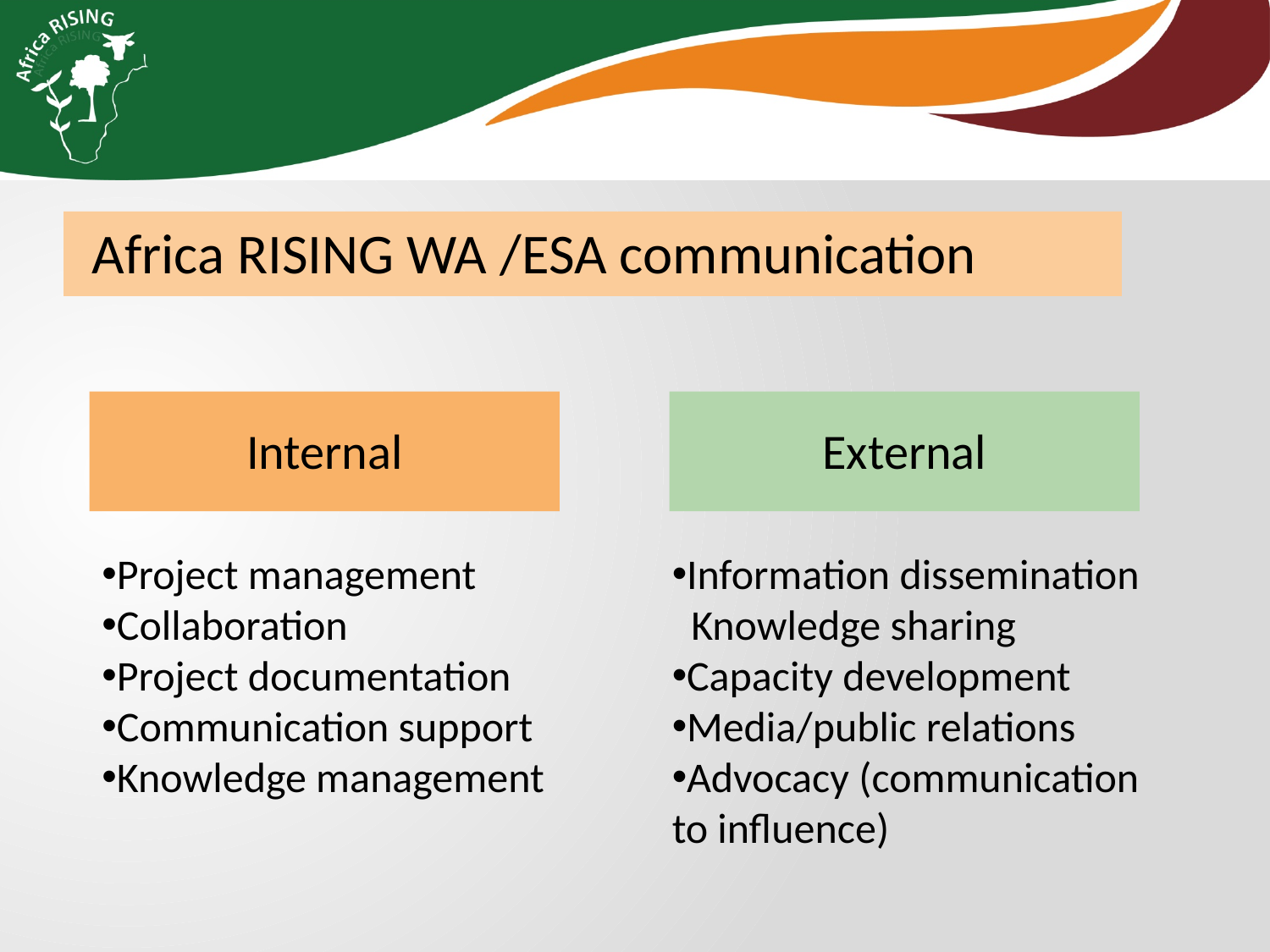

Africa RISING WA /ESA communication

Internal
External
Project management
Collaboration
Project documentation
Communication support
Knowledge management

Information dissemination
  Knowledge sharing
Capacity development
Media/public relations
Advocacy (communication to influence)